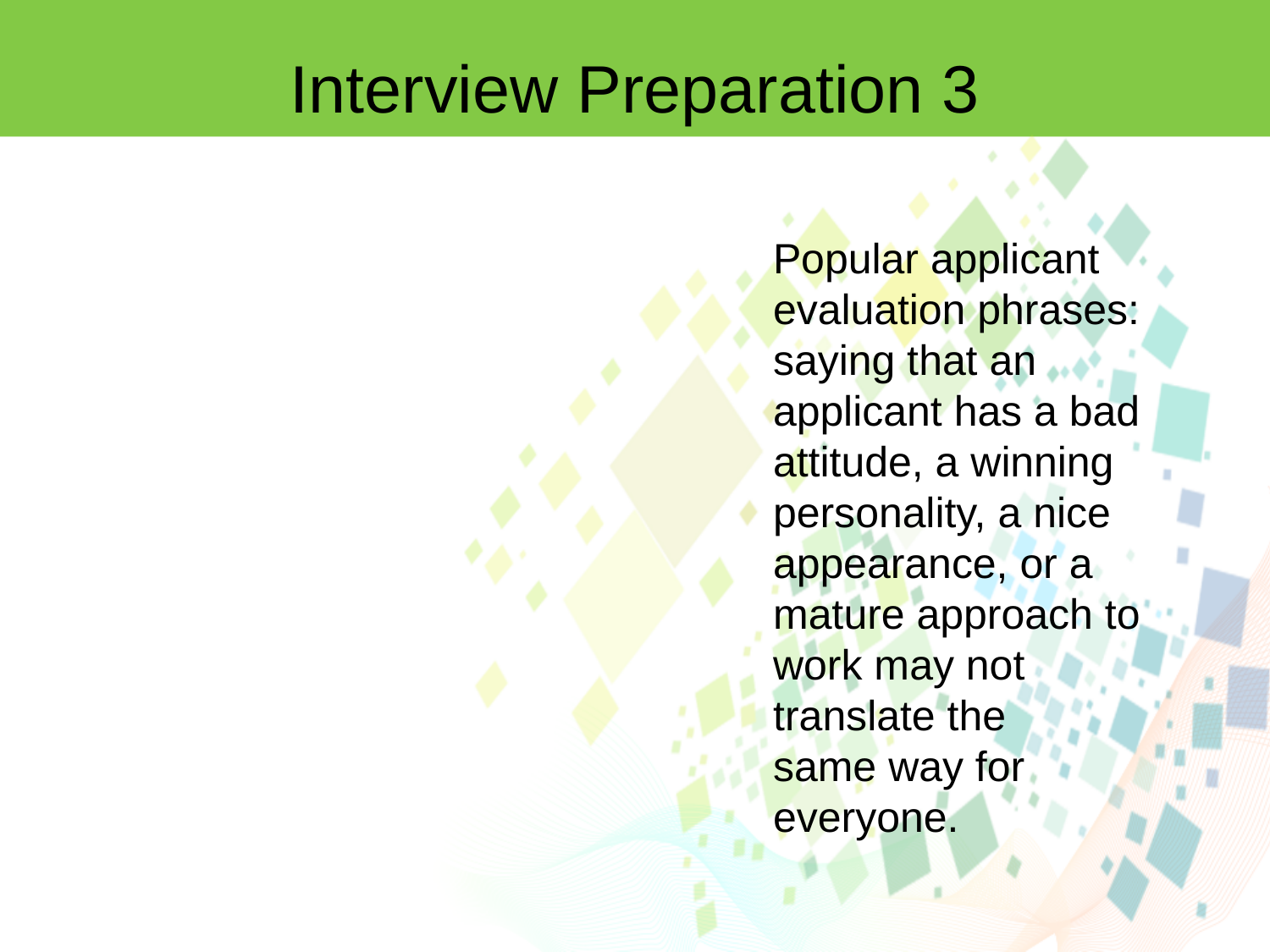

Interview Preparation 3
Popular applicant
evaluation phrases: saying that an applicant has a bad attitude, a winning personality, a nice appearance, or a mature approach to work may not translate the
same way for everyone.